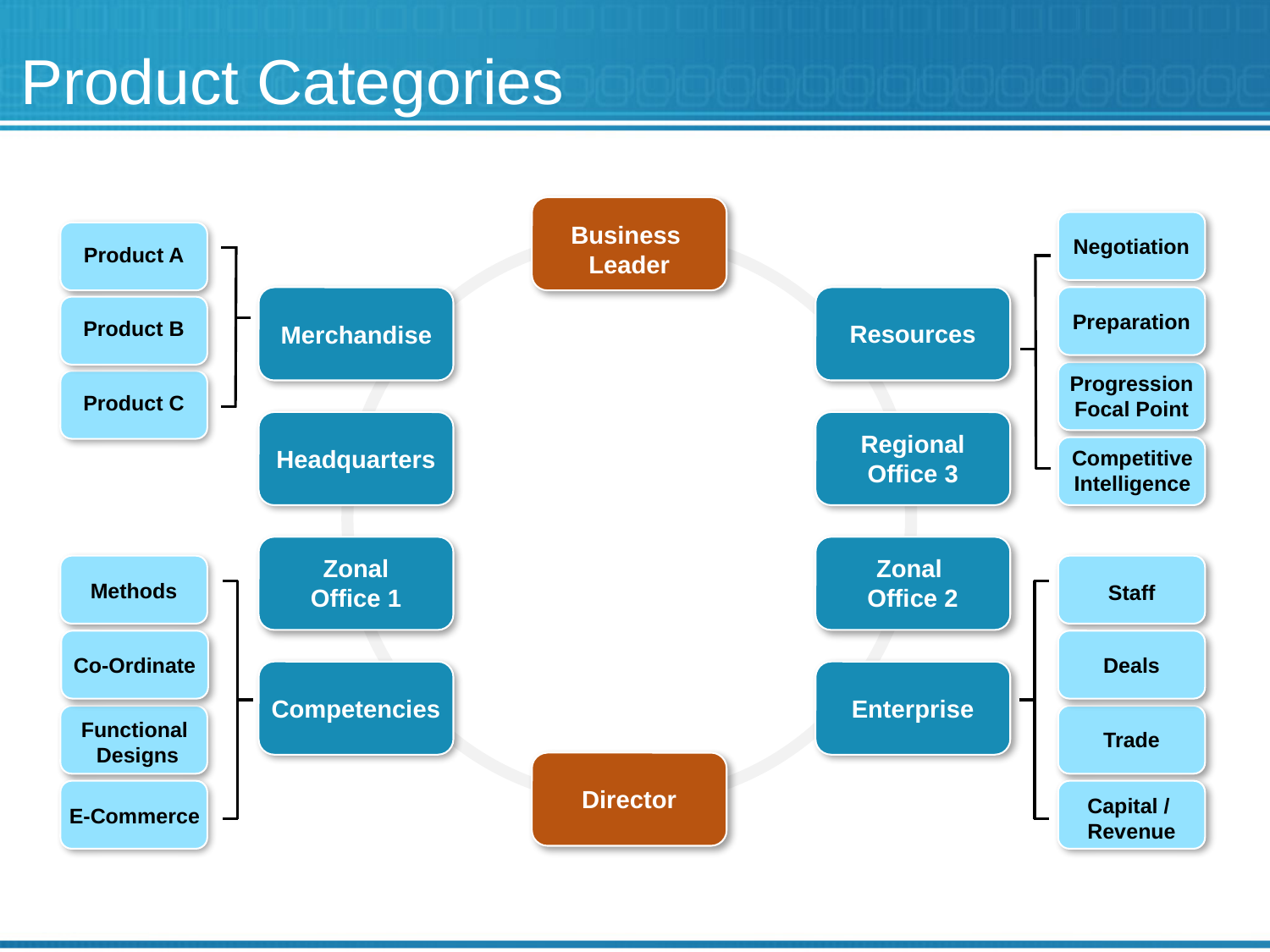

Product Categories

Business
Leader
Negotiation
Product A
Preparation
Product B
Resources
Merchandise
Progression Focal Point
Product C
Regional Office 3
Headquarters
Competitive Intelligence
Zonal Office 1
Zonal
Office 2
Methods
Staff
Co-Ordinate
Deals
Competencies
Enterprise
Functional
Designs
Trade
Director
Capital /
Revenue
E-Commerce